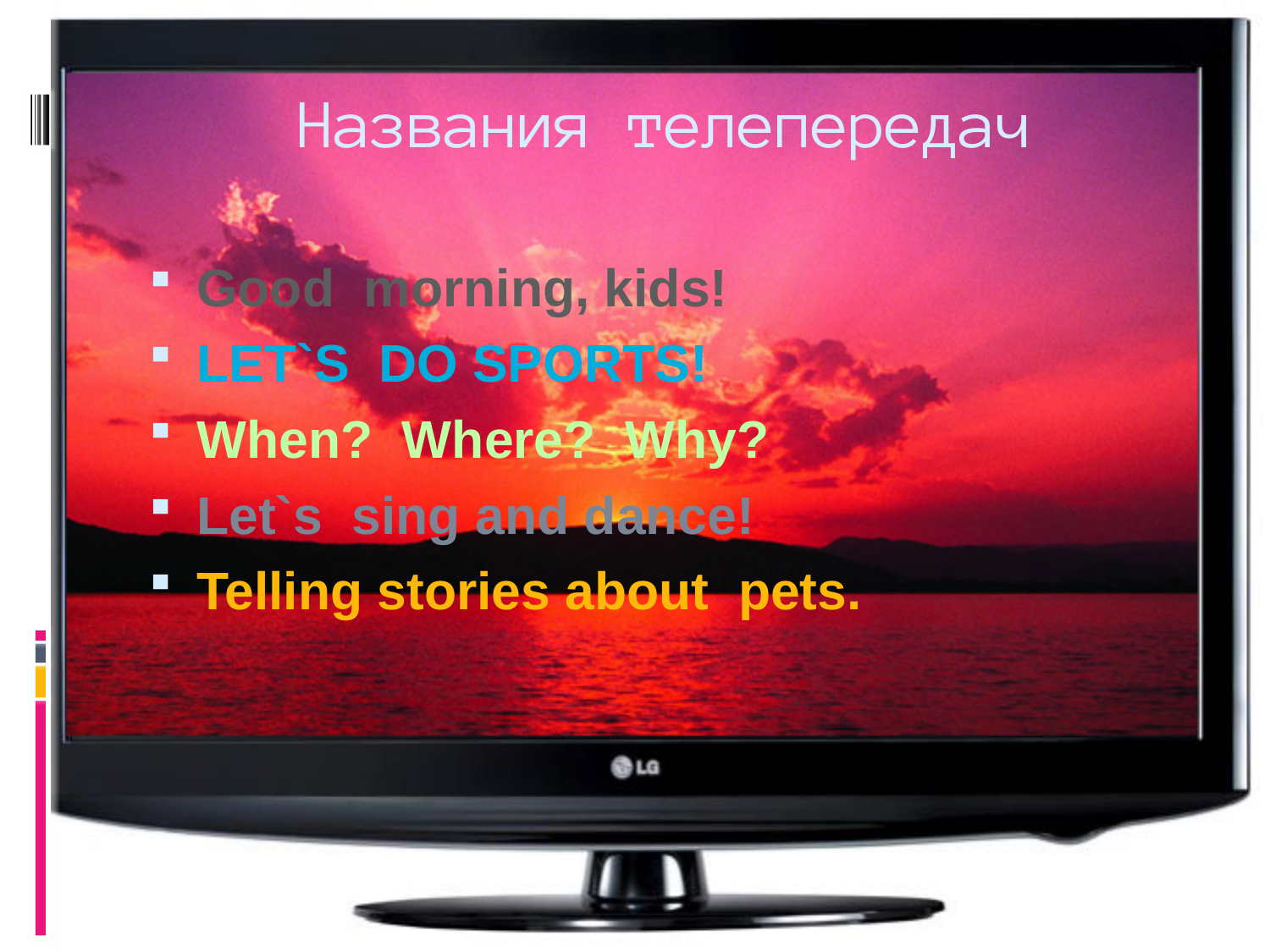

# Названия телепередач
Good  morning, kids!
Let`s  do sports!
When?  Where?  Why?
Let`s  sing and dance!
Telling stories about  pets.